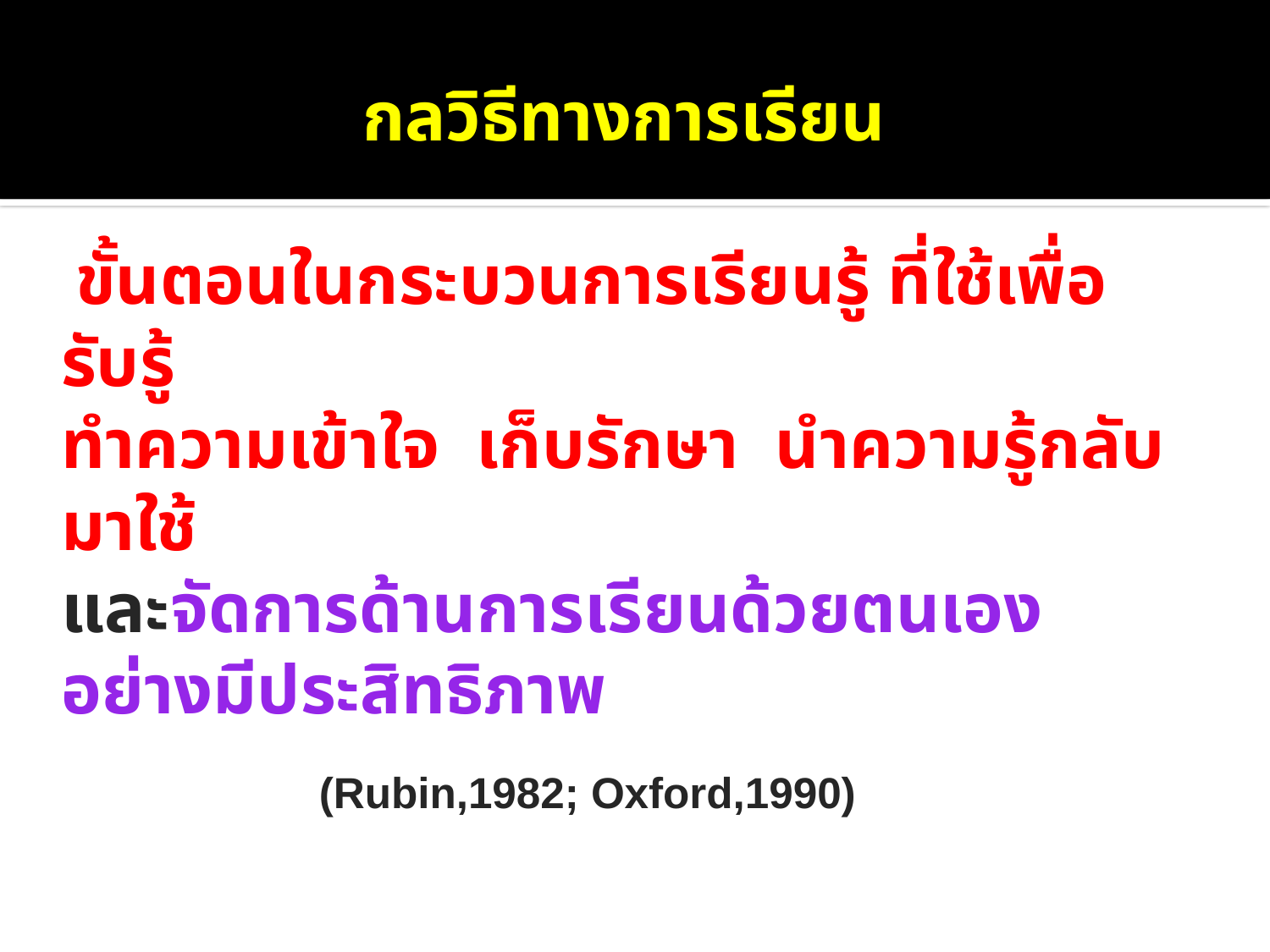

กลวิธีทางการเรียน

   ขั้นตอนในกระบวนการเรียนรู้ ที่ใช้เพื่อรับรู้
	ทำความเข้าใจ  เก็บรักษา  นำความรู้กลับมาใช้
	และจัดการด้านการเรียนด้วยตนเองอย่างมีประสิทธิภาพ

   			   	  (Rubin,1982; Oxford,1990)